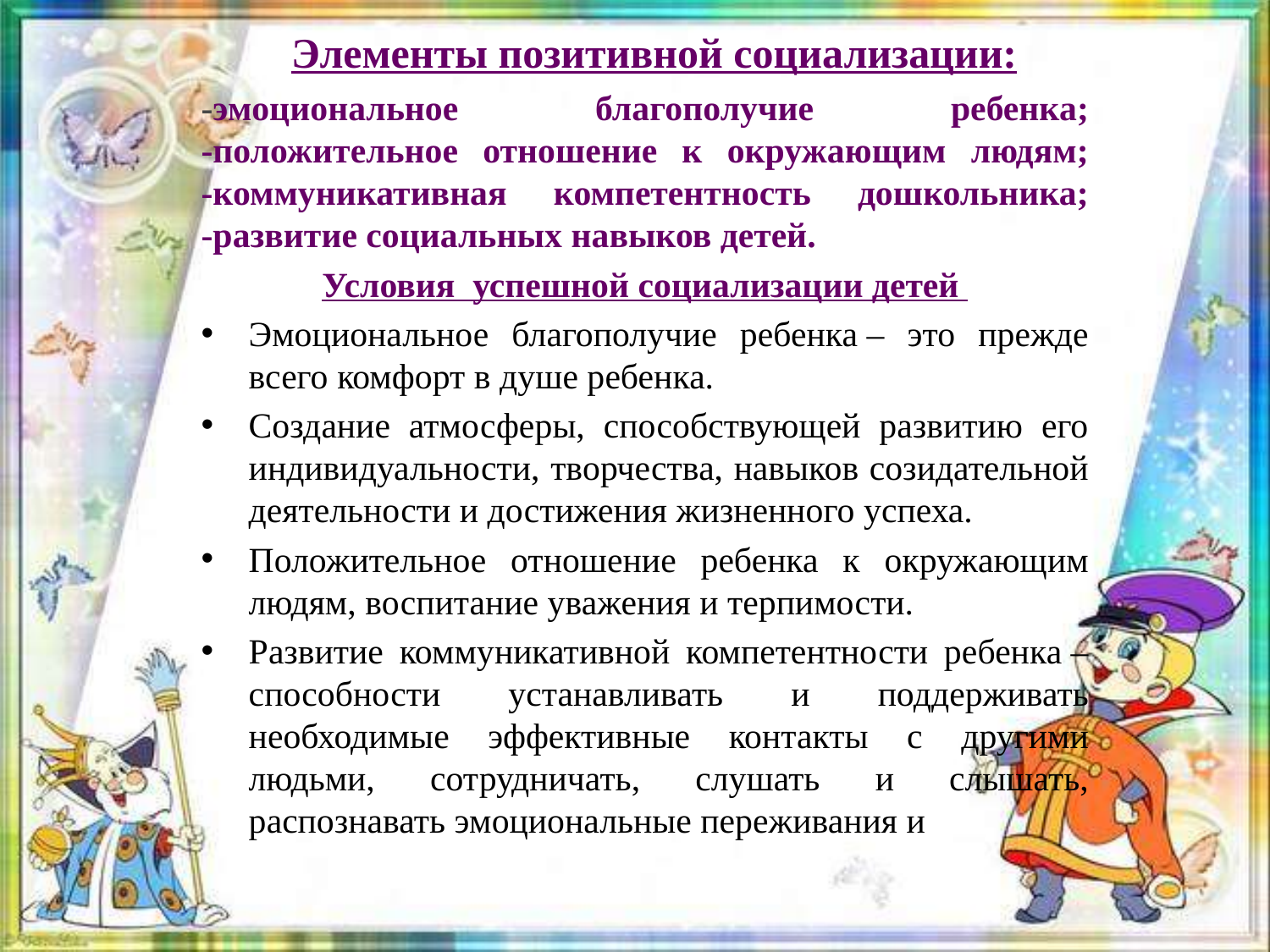

# Элементы позитивной социализации:
-эмоциональное благополучие ребенка;
-положительное отношение к окружающим людям;
-коммуникативная компетентность дошкольника;
-развитие социальных навыков детей.
Условия  успешной социализации детей
Эмоциональное благополучие ребенка – это прежде всего комфорт в душе ребенка.
Создание атмосферы, способствующей развитию его индивидуальности, творчества, навыков созидательной деятельности и достижения жизненного успеха.
Положительное отношение ребенка к окружающим людям, воспитание уважения и терпимости.
Развитие коммуникативной компетентности ребенка – способности устанавливать и поддерживать необходимые эффективные контакты с другими людьми, сотрудничать, слушать и слышать, распознавать эмоциональные переживания и